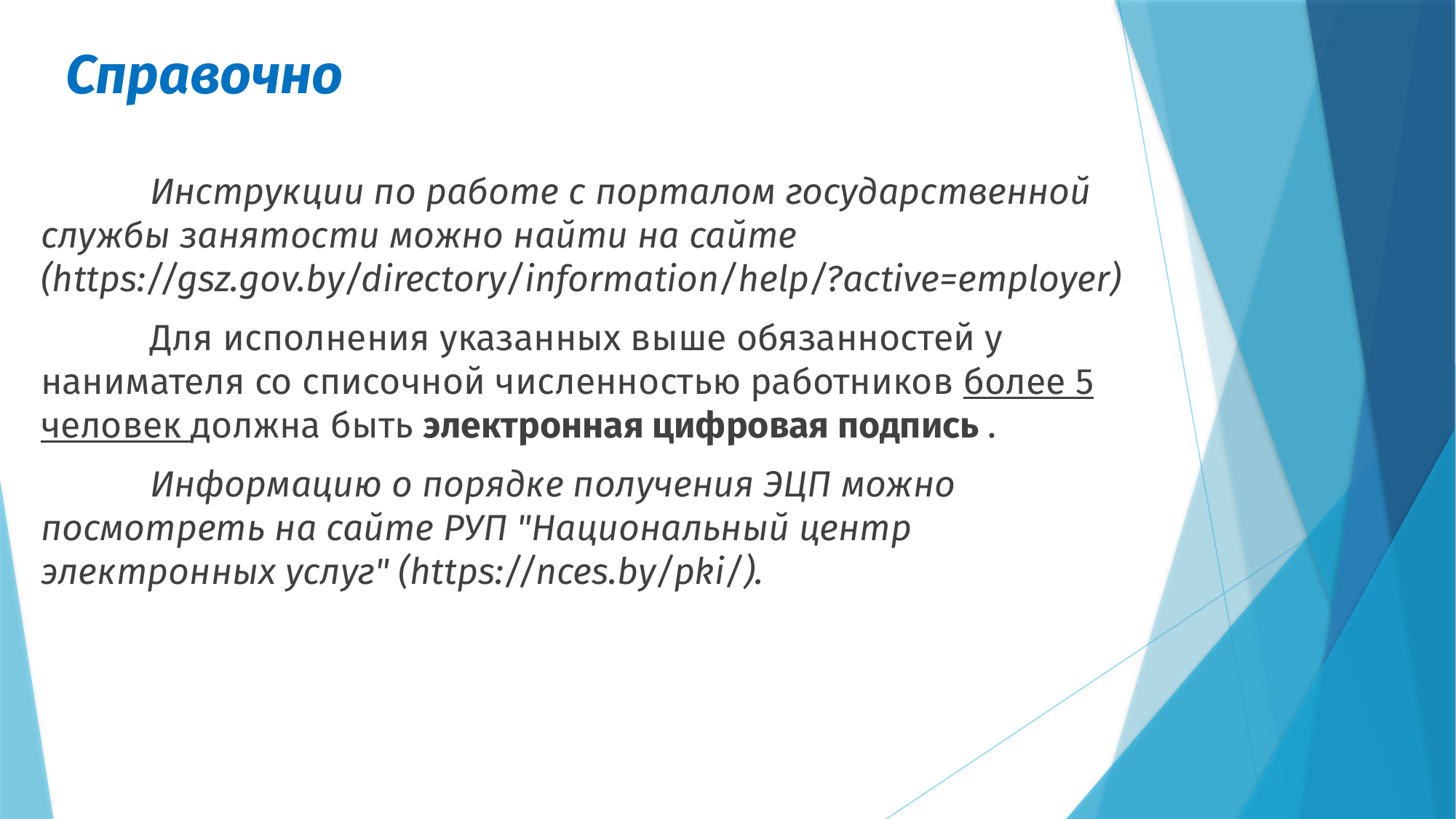

Справочно

	Инструкции по работе с порталом государственной службы занятости можно найти на сайте (https://gsz.gov.by/directory/information/help/?active=employer)
	Для исполнения указанных выше обязанностей у нанимателя со списочной численностью работников более 5 человек должна быть электронная цифровая подпись .
	Информацию о порядке получения ЭЦП можно посмотреть на сайте РУП "Национальный центр электронных услуг" (https://nces.by/pki/).